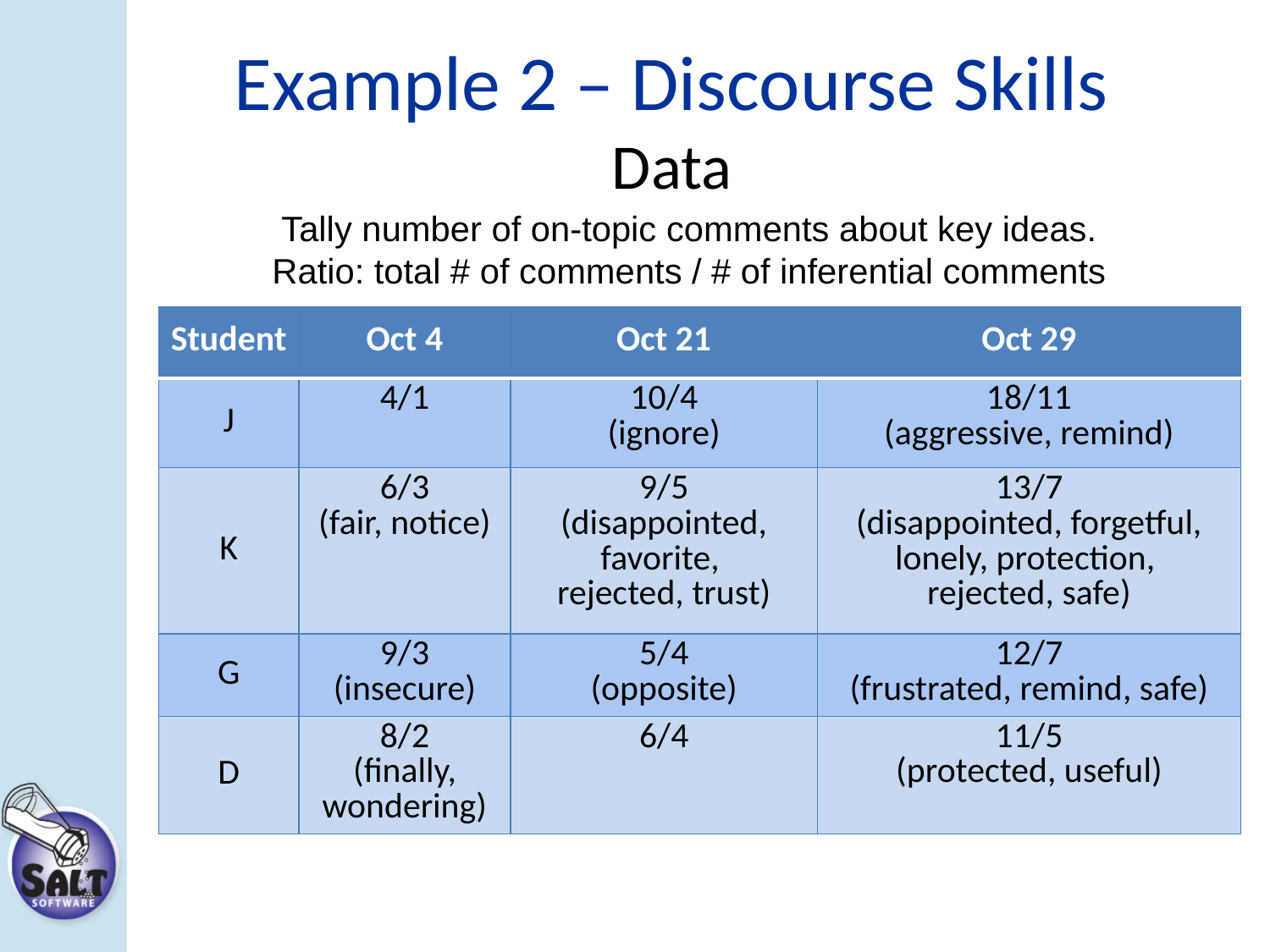

# Example 2 – Discourse Skills Data
Tally number of on-topic comments about key ideas.
Ratio: total # of comments / # of inferential comments
| Student | Oct 4 | Oct 21 | Oct 29 |
| --- | --- | --- | --- |
| J | 4/1 | 10/4 (ignore) | 18/11 (aggressive, remind) |
| K | 6/3 (fair, notice) | 9/5 (disappointed, favorite, rejected, trust) | 13/7 (disappointed, forgetful, lonely, protection, rejected, safe) |
| G | 9/3 (insecure) | 5/4 (opposite) | 12/7 (frustrated, remind, safe) |
| D | 8/2 (finally, wondering) | 6/4 | 11/5 (protected, useful) |